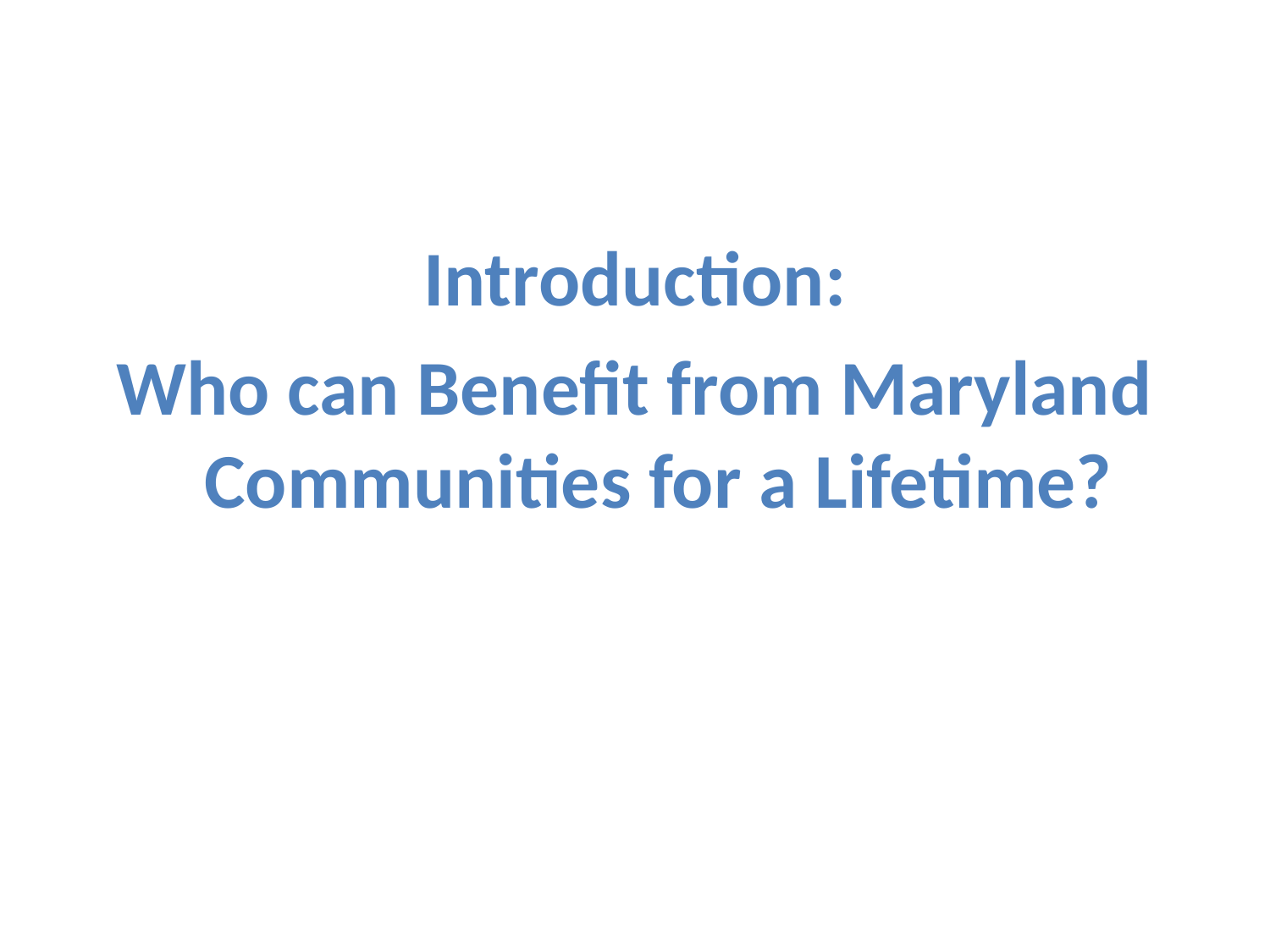

Introduction:
Who can Benefit from Maryland Communities for a Lifetime?